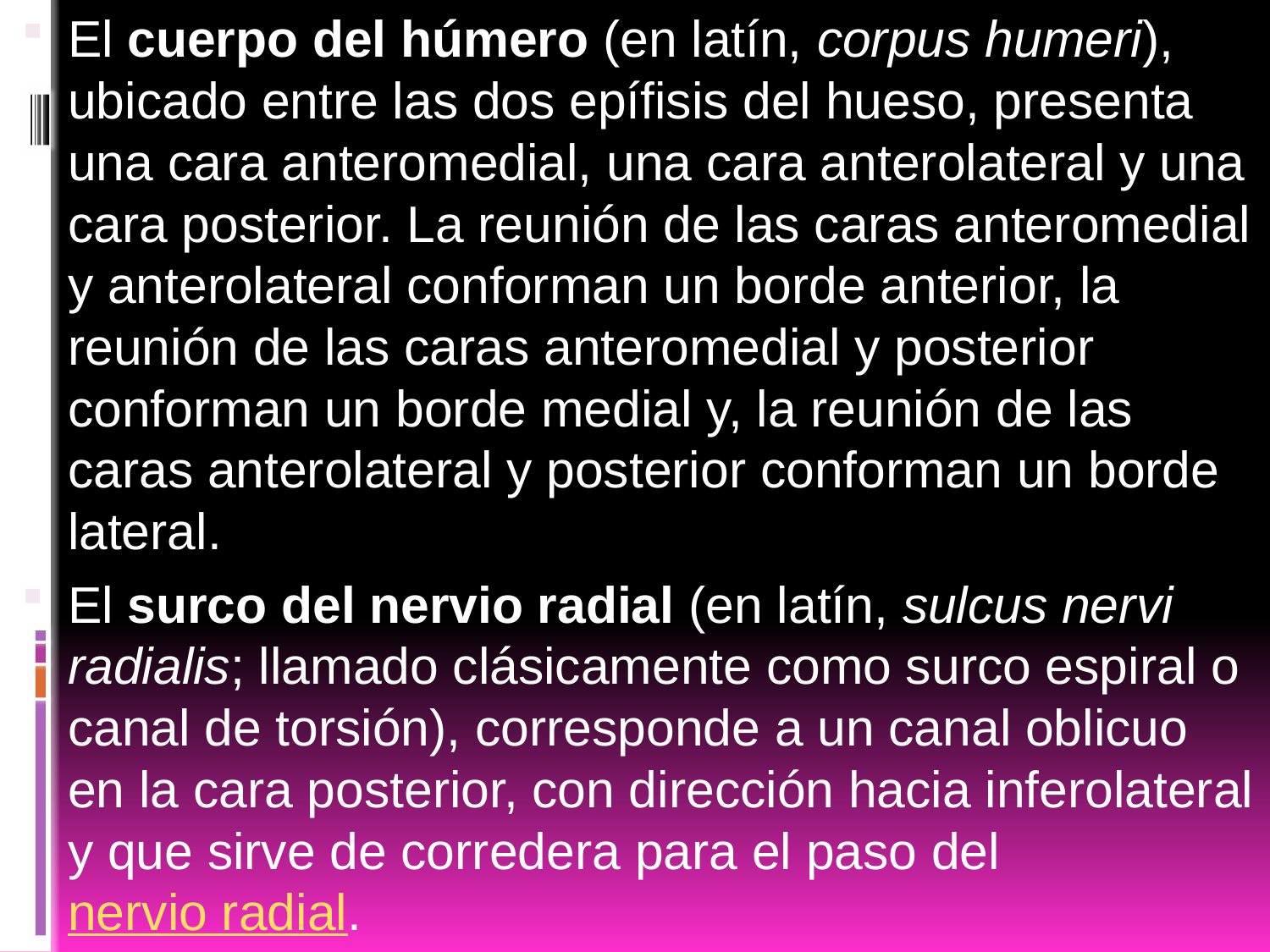

El cuerpo del húmero (en latín, corpus humeri), ubicado entre las dos epífisis del hueso, presenta una cara anteromedial, una cara anterolateral y una cara posterior. La reunión de las caras anteromedial y anterolateral conforman un borde anterior, la reunión de las caras anteromedial y posterior conforman un borde medial y, la reunión de las caras anterolateral y posterior conforman un borde lateral.
El surco del nervio radial (en latín, sulcus nervi radialis; llamado clásicamente como surco espiral o canal de torsión), corresponde a un canal oblicuo en la cara posterior, con dirección hacia inferolateral y que sirve de corredera para el paso del nervio radial.